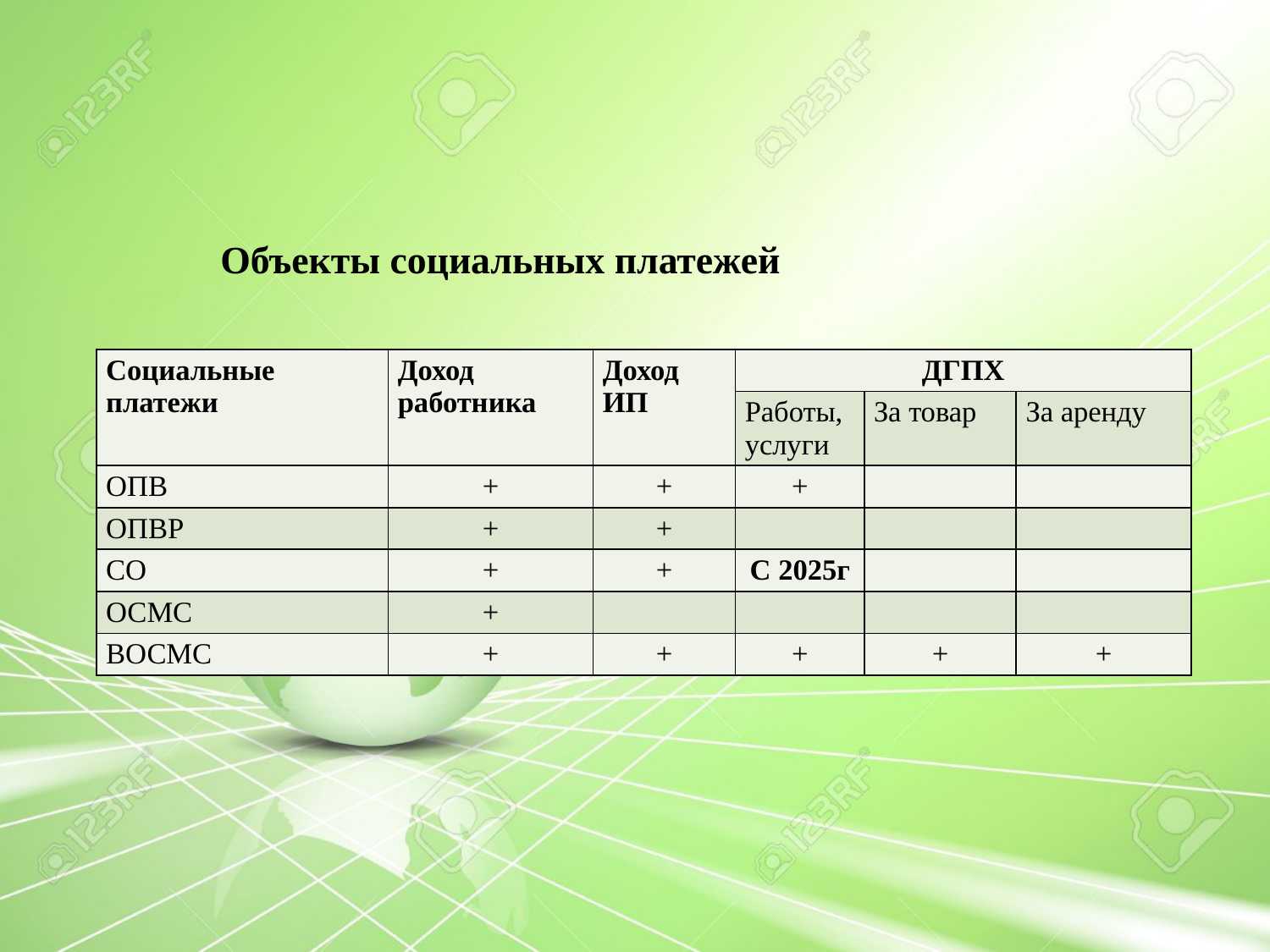

# Объекты социальных платежей
| Социальные платежи | Доход работника | Доход ИП | ДГПХ |  |  |
| --- | --- | --- | --- | --- | --- |
|  |  |  | Работы, услуги | За товар | За аренду |
| ОПВ | + | + | + |  |  |
| ОПВР | + | + |  |  |  |
| СО | + | + | С 2025г |  |  |
| ОСМС | + |  |  |  |  |
| ВОСМС | + | + | + | + | + |